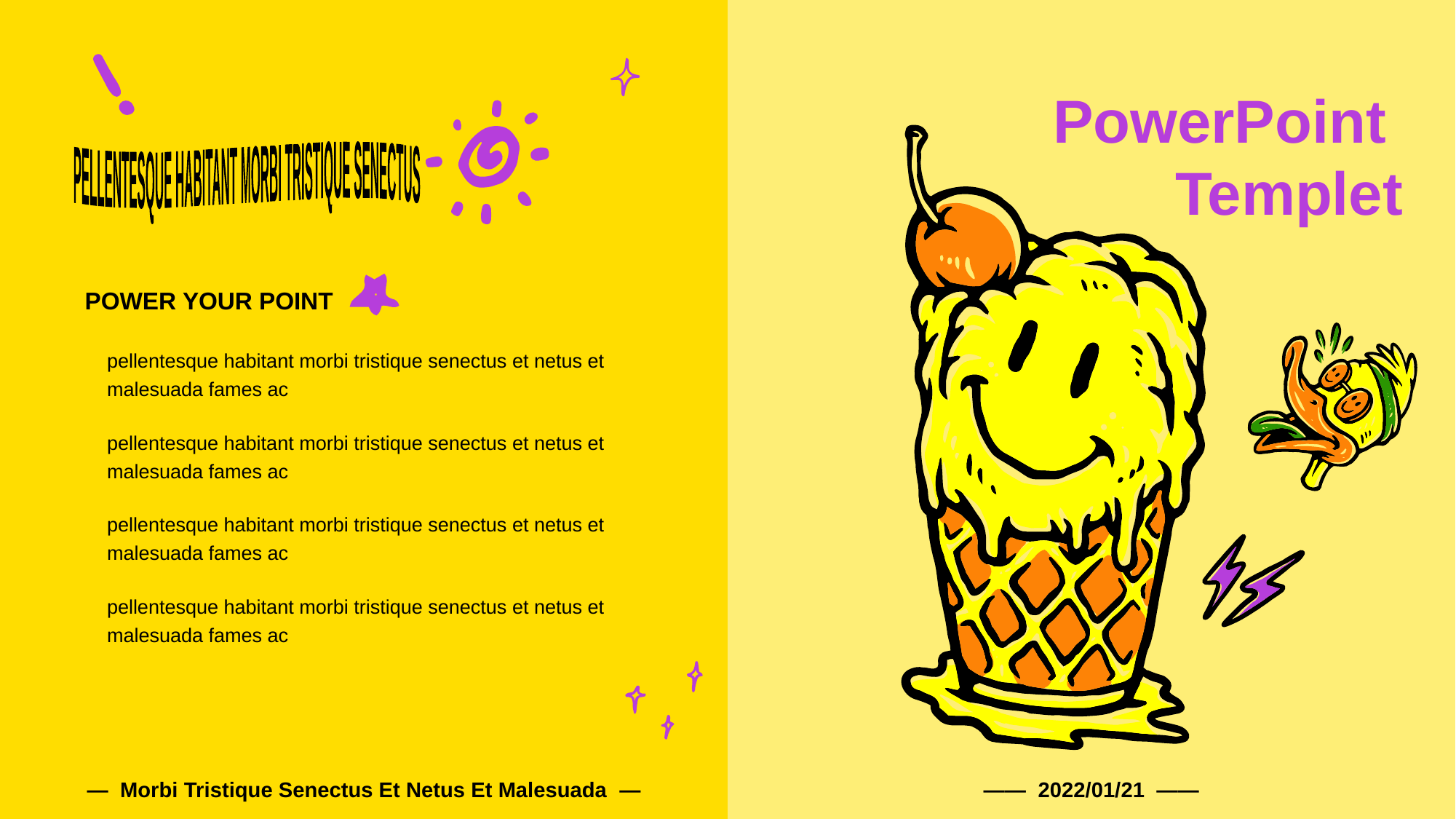

PowerPoint
Templet

PELLENTESQUE HABITANT MORBI TRISTIQUE SENECTUS

POWER YOUR POINT

pellentesque habitant morbi tristique senectus et netus et malesuada fames ac
pellentesque habitant morbi tristique senectus et netus et malesuada fames ac
pellentesque habitant morbi tristique senectus et netus et malesuada fames ac

pellentesque habitant morbi tristique senectus et netus et malesuada fames ac

—  Morbi Tristique Senectus Et Netus Et Malesuada  —
——  2022/01/21  ——